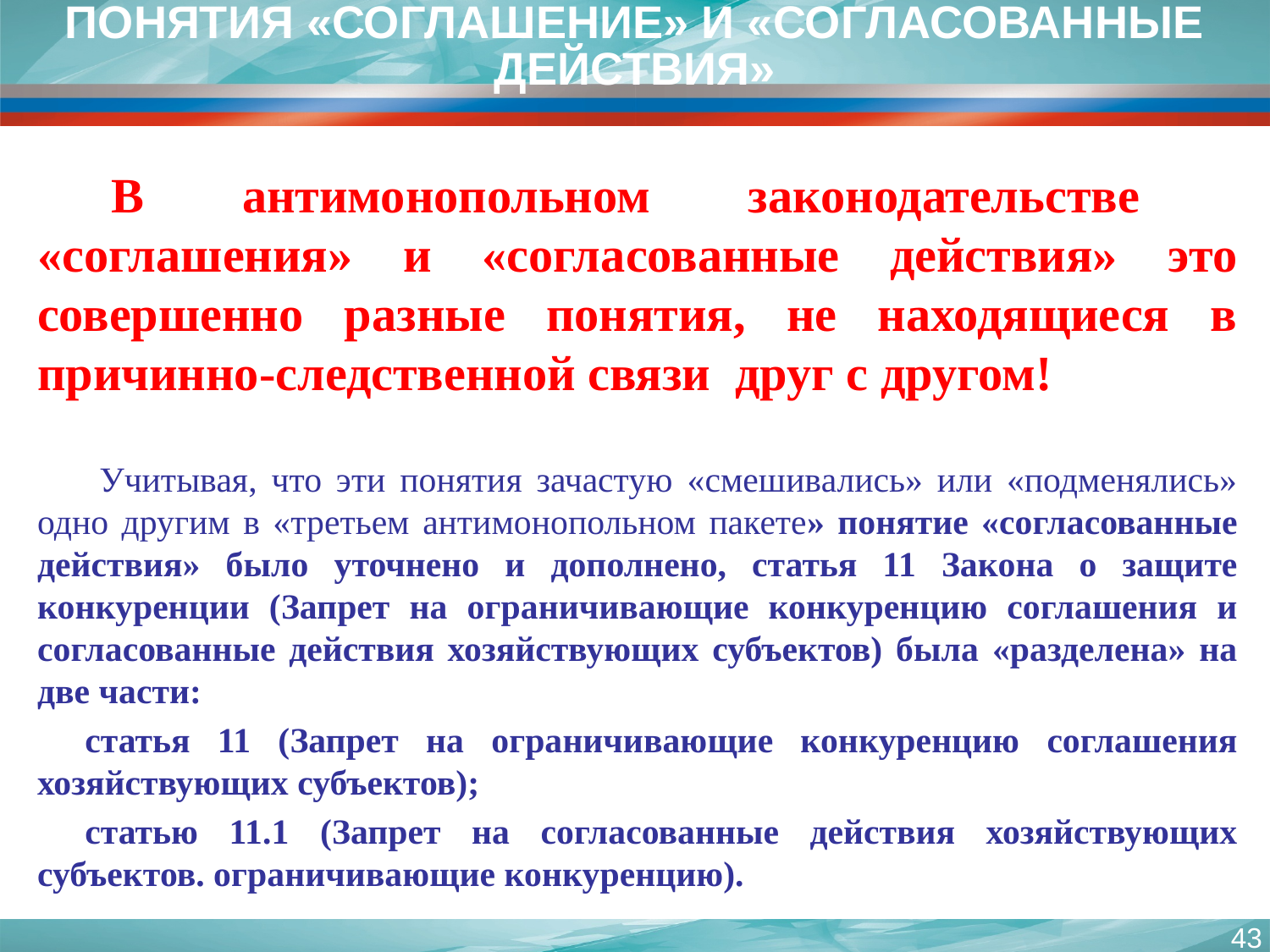

ПОНЯТИЯ «СОГЛАШЕНИЕ» И «СОГЛАСОВАННЫЕ ДЕЙСТВИЯ»
В антимонопольном законодательстве  «соглашения» и «согласованные действия» это совершенно разные понятия, не находящиеся в причинно-следственной связи  друг с другом!

 Учитывая, что эти понятия зачастую «смешивались» или «подменялись» одно другим в «третьем антимонопольном пакете» понятие «согласованные действия» было уточнено и дополнено, статья 11 Закона о защите конкуренции (Запрет на ограничивающие конкуренцию соглашения и согласованные действия хозяйствующих субъектов) была «разделена» на две части:
статья 11 (Запрет на ограничивающие конкуренцию соглашения хозяйствующих субъектов);
статью 11.1 (Запрет на согласованные действия хозяйствующих субъектов. ограничивающие конкуренцию).
43